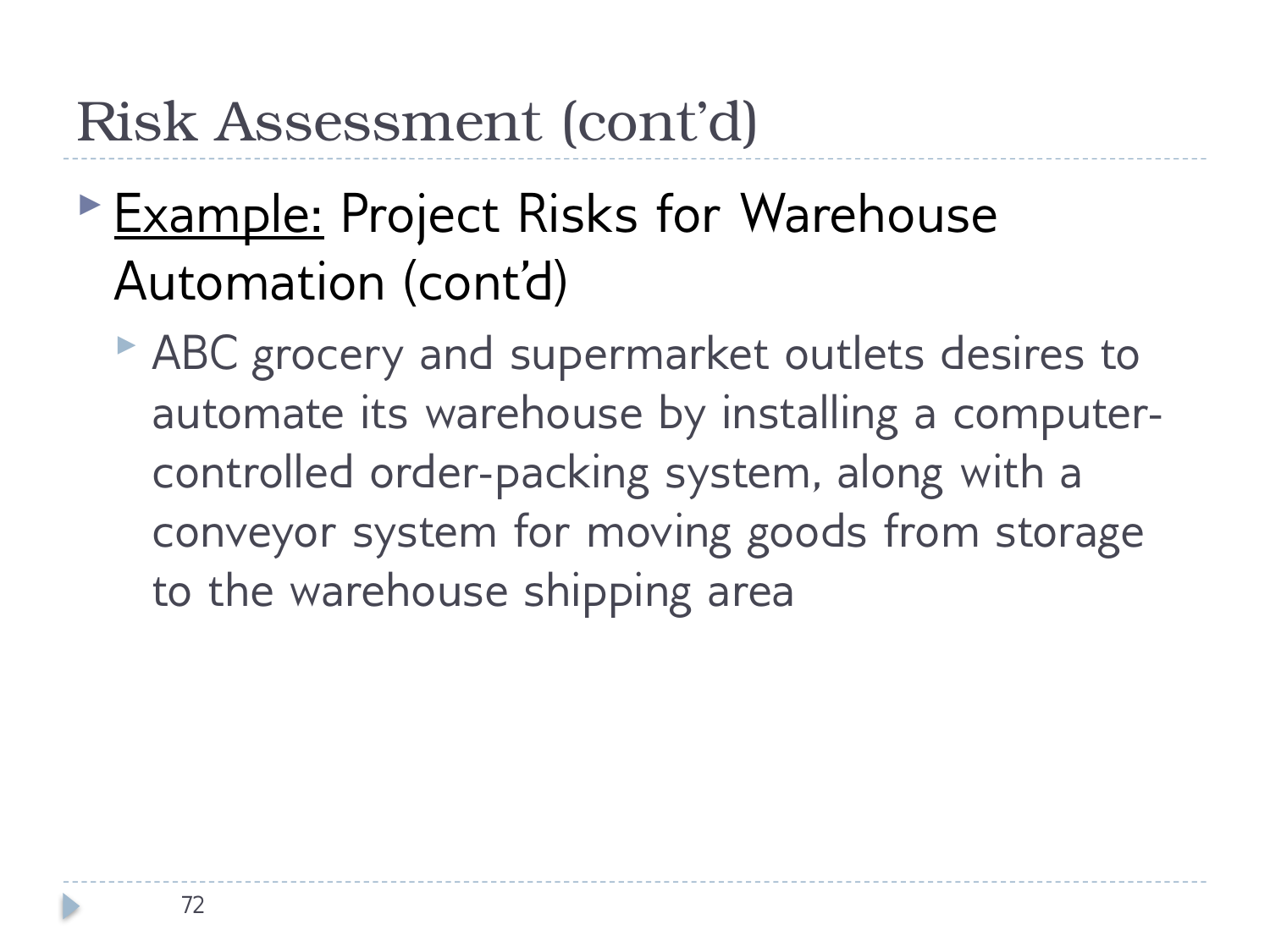

# Risk Assessment (cont’d)
Example: Project Risks for Warehouse Automation (cont’d)
ABC grocery and supermarket outlets desires to automate its warehouse by installing a computer-controlled order-packing system, along with a conveyor system for moving goods from storage to the warehouse shipping area
72